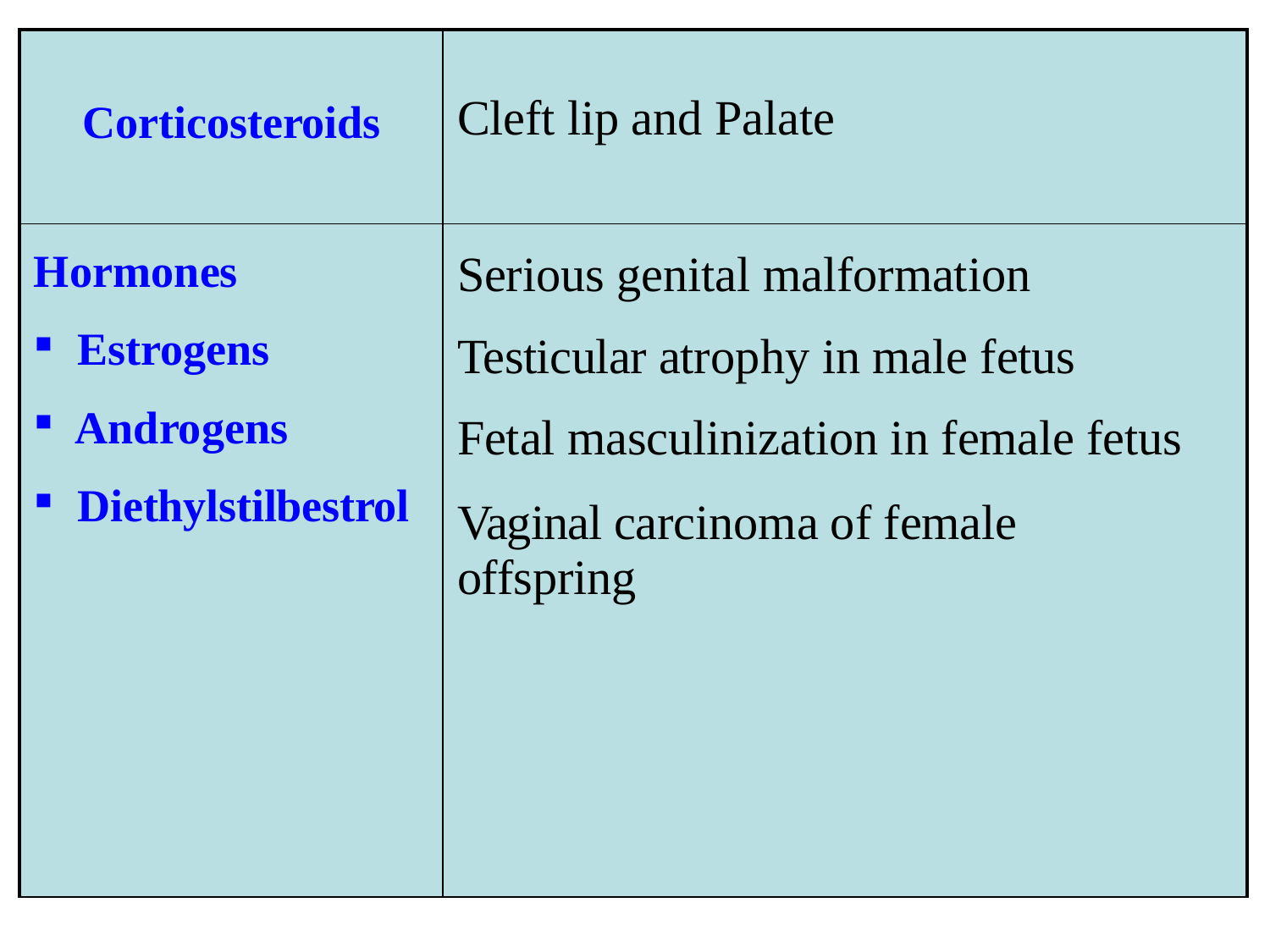

| Corticosteroids | Cleft lip and Palate |
| --- | --- |
| Hormones Estrogens Androgens Diethylstilbestrol | Serious genital malformation Testicular atrophy in male fetus Fetal masculinization in female fetus Vaginal carcinoma of female offspring |